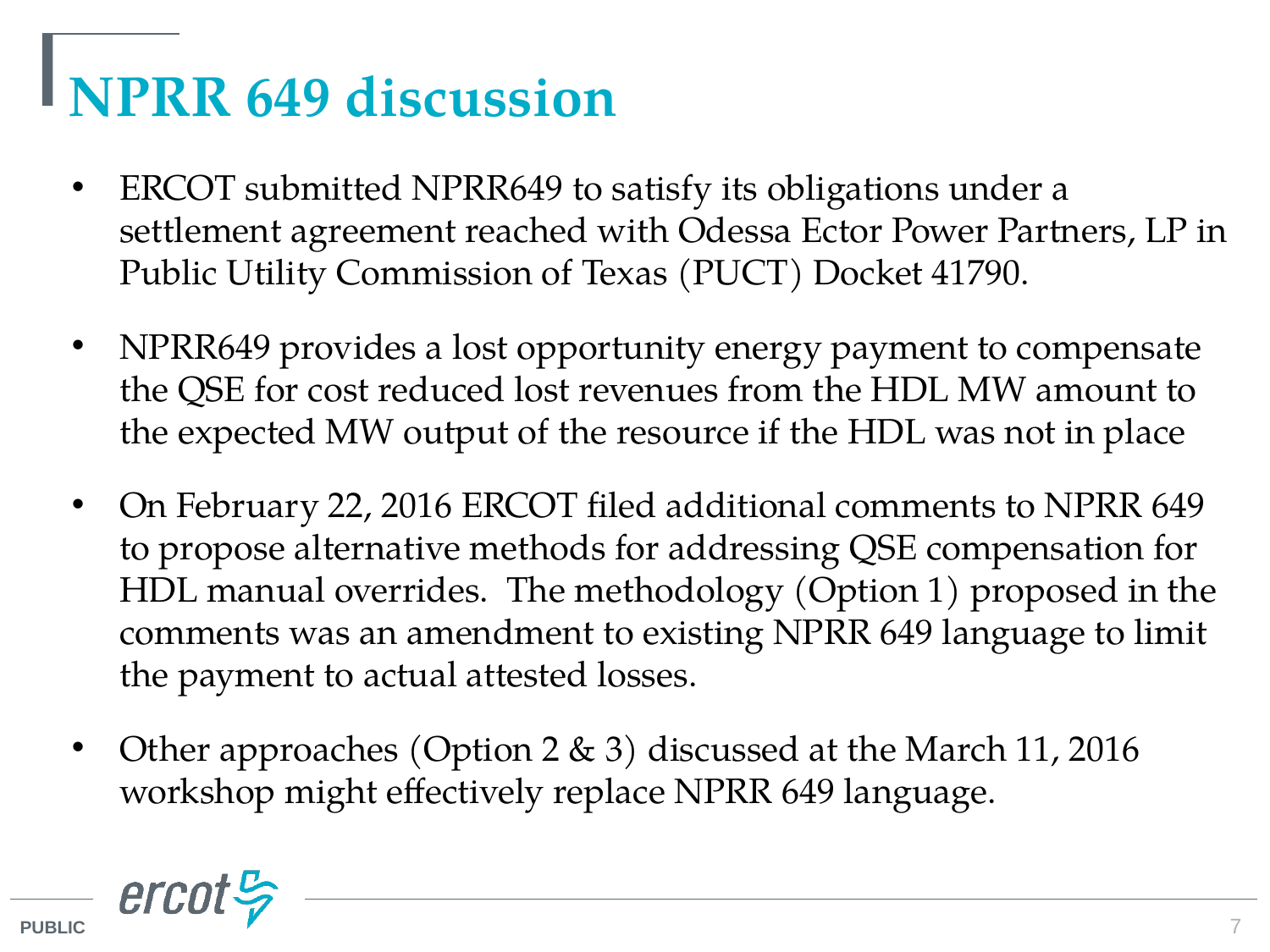

# NPRR 649 discussion
ERCOT submitted NPRR649 to satisfy its obligations under a settlement agreement reached with Odessa Ector Power Partners, LP in Public Utility Commission of Texas (PUCT) Docket 41790.

NPRR649 provides a lost opportunity energy payment to compensate the QSE for cost reduced lost revenues from the HDL MW amount to the expected MW output of the resource if the HDL was not in place

On February 22, 2016 ERCOT filed additional comments to NPRR 649 to propose alternative methods for addressing QSE compensation for HDL manual overrides.  The methodology (Option 1) proposed in the comments was an amendment to existing NPRR 649 language to limit the payment to actual attested losses.

Other approaches (Option 2 & 3) discussed at the March 11, 2016 workshop might effectively replace NPRR 649 language.
7